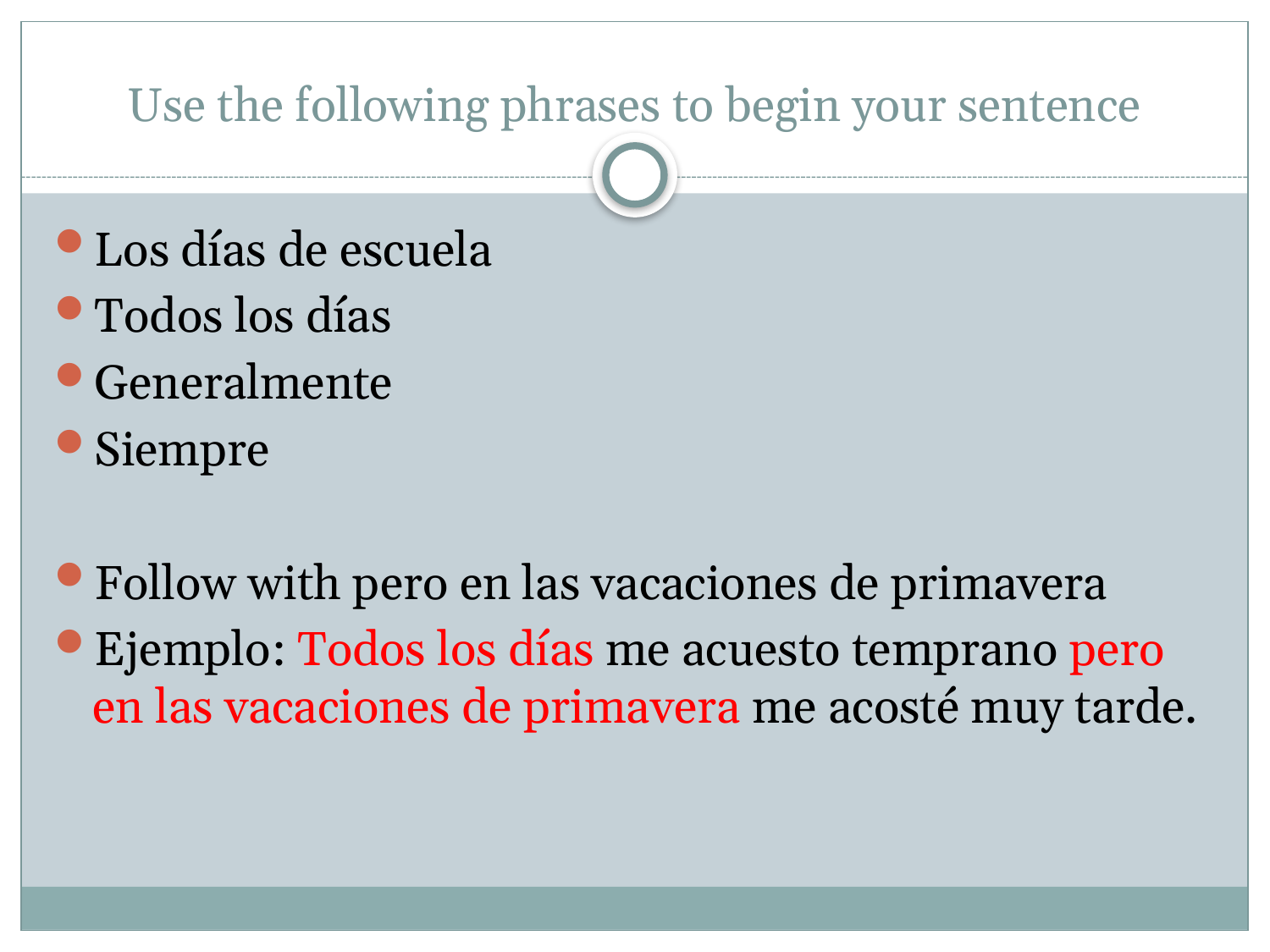

# Use the following phrases to begin your sentence
Los días de escuela
Todos los días
Generalmente
Siempre

Follow with pero en las vacaciones de primavera
Ejemplo: Todos los días me acuesto temprano pero en las vacaciones de primavera me acosté muy tarde.